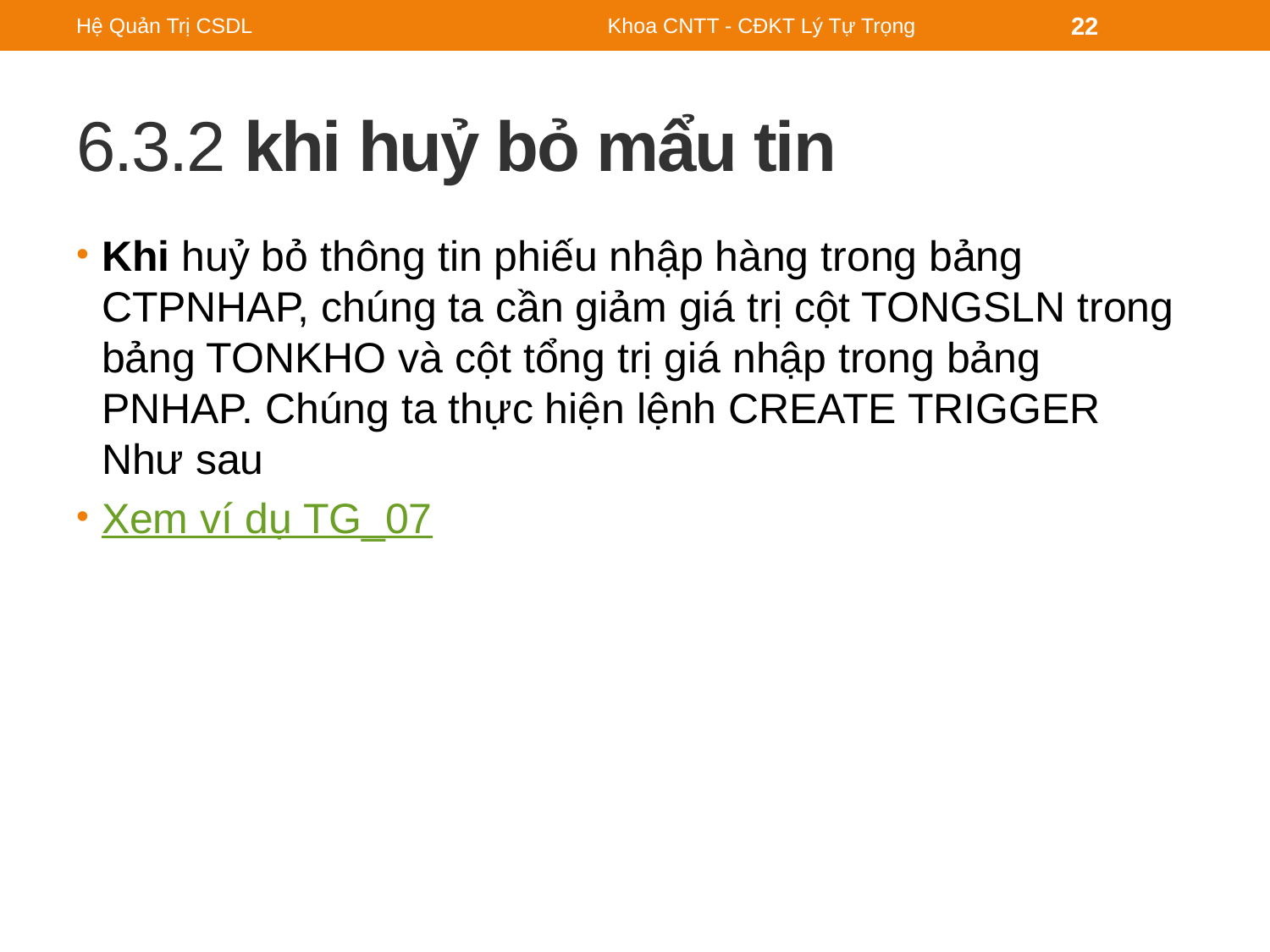

Hệ Quản Trị CSDL
Khoa CNTT - CĐKT Lý Tự Trọng
22
# 6.3.2 khi huỷ bỏ mẩu tin
Khi huỷ bỏ thông tin phiếu nhập hàng trong bảng CTPNHAP, chúng ta cần giảm giá trị cột TONGSLN trong bảng TONKHO và cột tổng trị giá nhập trong bảng PNHAP. Chúng ta thực hiện lệnh CREATE TRIGGER Như sau
Xem ví dụ TG_07